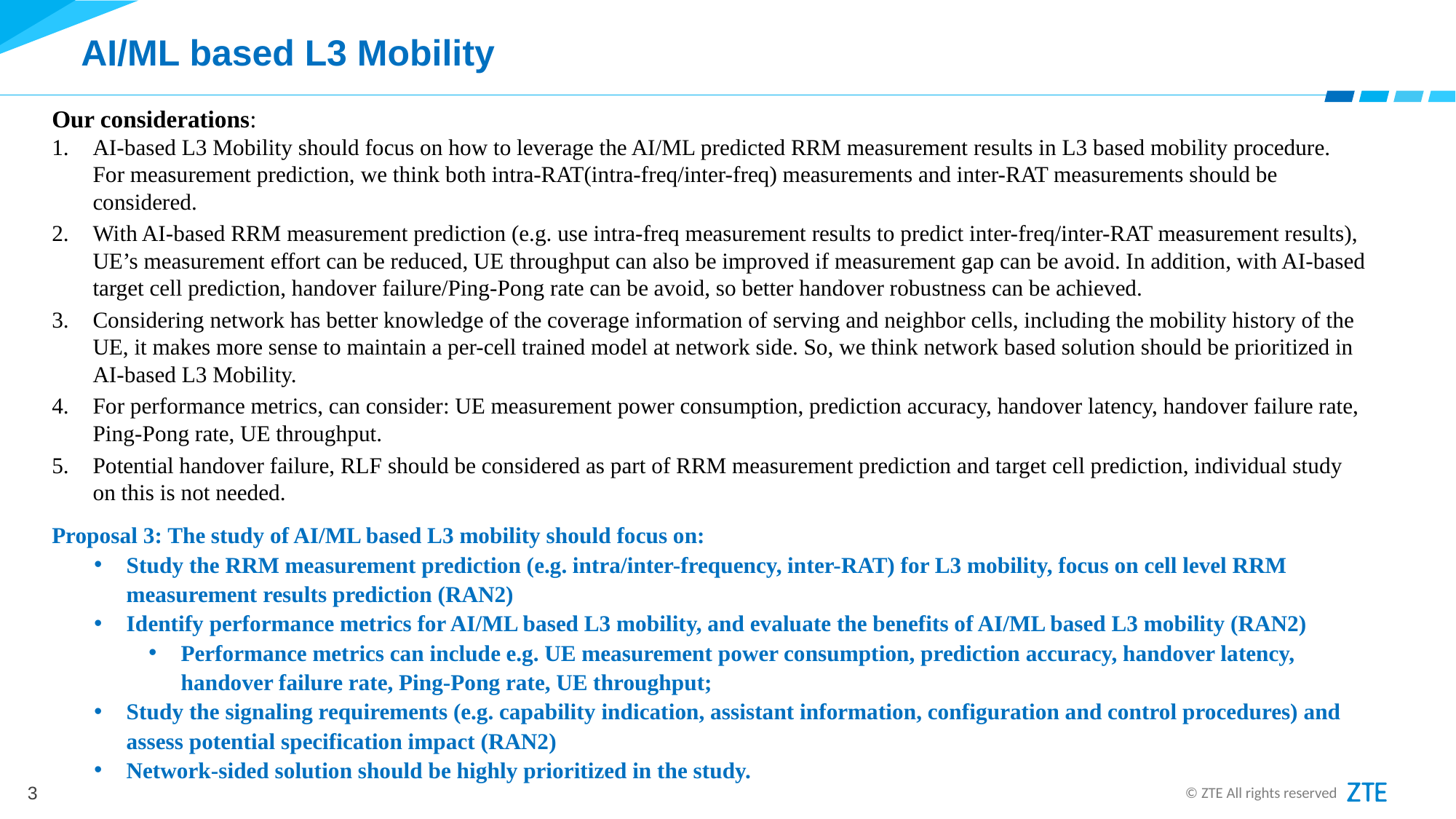

# AI/ML based L3 Mobility
Our considerations:
AI-based L3 Mobility should focus on how to leverage the AI/ML predicted RRM measurement results in L3 based mobility procedure. For measurement prediction, we think both intra-RAT(intra-freq/inter-freq) measurements and inter-RAT measurements should be considered.
With AI-based RRM measurement prediction (e.g. use intra-freq measurement results to predict inter-freq/inter-RAT measurement results), UE’s measurement effort can be reduced, UE throughput can also be improved if measurement gap can be avoid. In addition, with AI-based target cell prediction, handover failure/Ping-Pong rate can be avoid, so better handover robustness can be achieved.
Considering network has better knowledge of the coverage information of serving and neighbor cells, including the mobility history of the UE, it makes more sense to maintain a per-cell trained model at network side. So, we think network based solution should be prioritized in AI-based L3 Mobility.
For performance metrics, can consider: UE measurement power consumption, prediction accuracy, handover latency, handover failure rate, Ping-Pong rate, UE throughput.
Potential handover failure, RLF should be considered as part of RRM measurement prediction and target cell prediction, individual study on this is not needed.
Proposal 3: The study of AI/ML based L3 mobility should focus on:
Study the RRM measurement prediction (e.g. intra/inter-frequency, inter-RAT) for L3 mobility, focus on cell level RRM measurement results prediction (RAN2)
Identify performance metrics for AI/ML based L3 mobility, and evaluate the benefits of AI/ML based L3 mobility (RAN2)
Performance metrics can include e.g. UE measurement power consumption, prediction accuracy, handover latency, handover failure rate, Ping-Pong rate, UE throughput;
Study the signaling requirements (e.g. capability indication, assistant information, configuration and control procedures) and assess potential specification impact (RAN2)
Network-sided solution should be highly prioritized in the study.